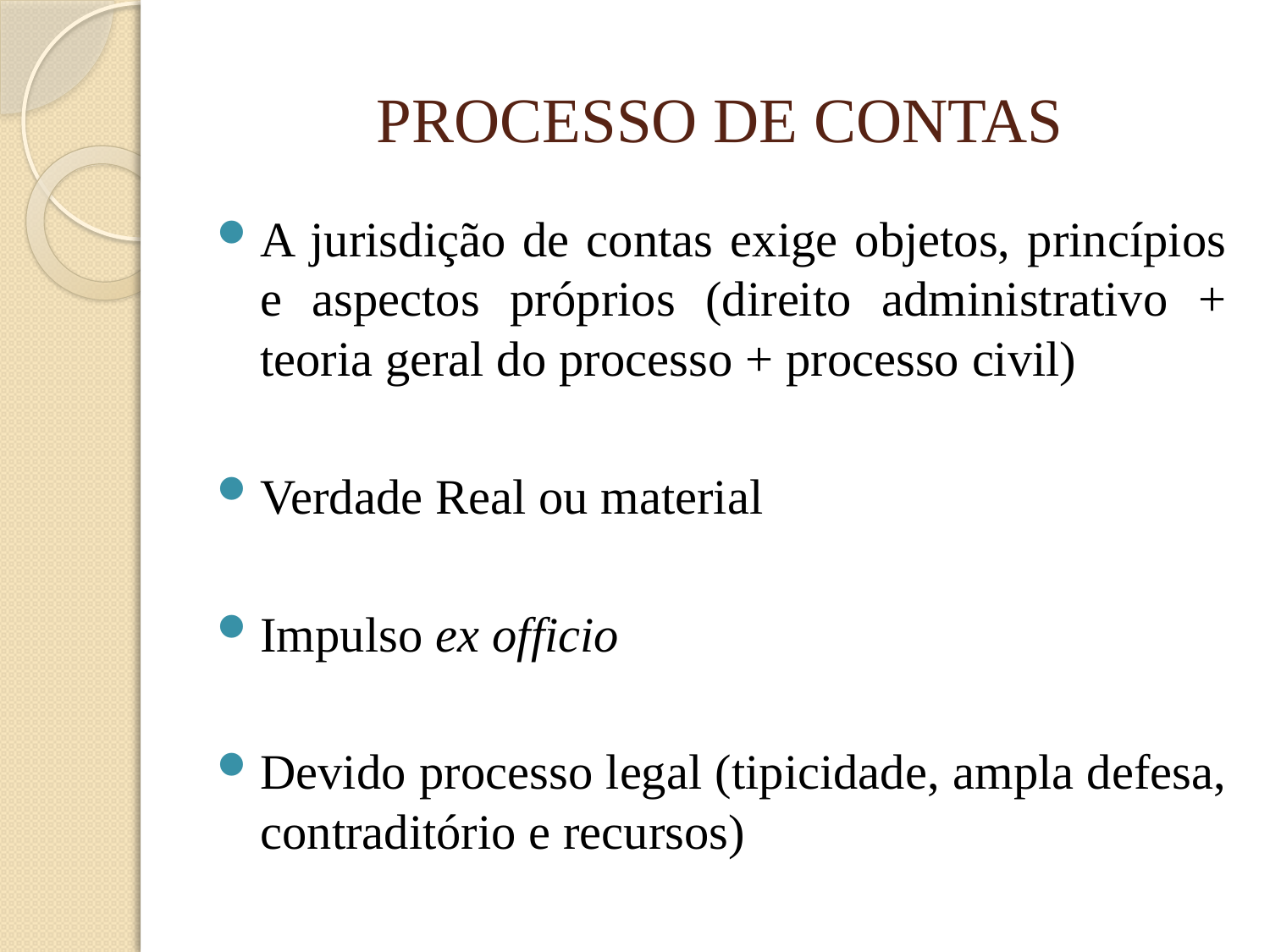

# PROCESSO DE CONTAS
A jurisdição de contas exige objetos, princípios e aspectos próprios (direito administrativo + teoria geral do processo + processo civil)

Verdade Real ou material

Impulso ex officio

Devido processo legal (tipicidade, ampla defesa, contraditório e recursos)